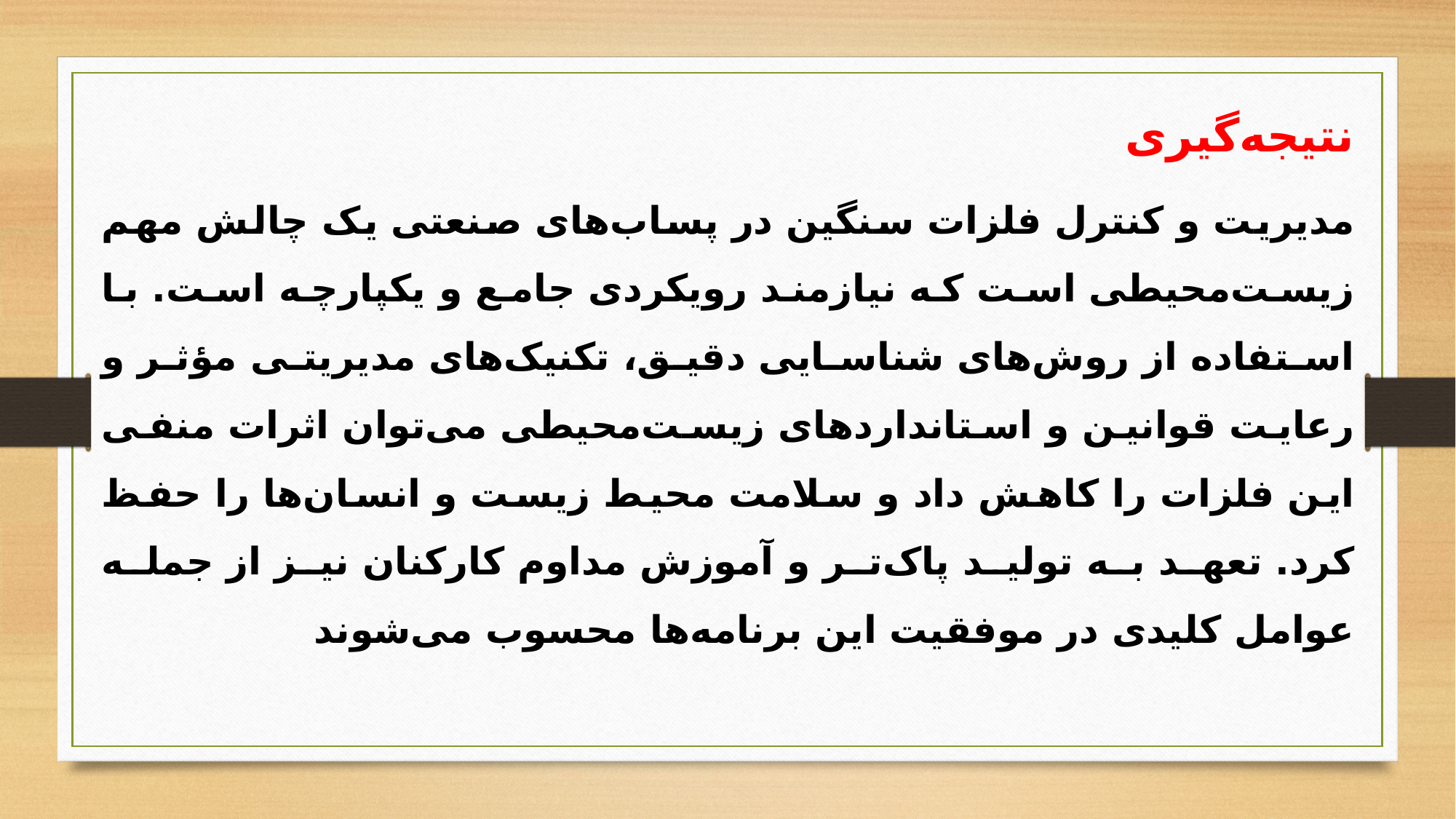

نتیجه‌گیری
مدیریت و کنترل فلزات سنگین در پساب‌های صنعتی یک چالش مهم زیست‌محیطی است که نیازمند رویکردی جامع و یکپارچه است. با استفاده از روش‌های شناسایی دقیق، تکنیک‌های مدیریتی مؤثر و رعایت قوانین و استانداردهای زیست‌محیطی می‌توان اثرات منفی این فلزات را کاهش داد و سلامت محیط زیست و انسان‌ها را حفظ کرد. تعهد به تولید پاک‌تر و آموزش مداوم کارکنان نیز از جمله عوامل کلیدی در موفقیت این برنامه‌ها محسوب می‌شوند